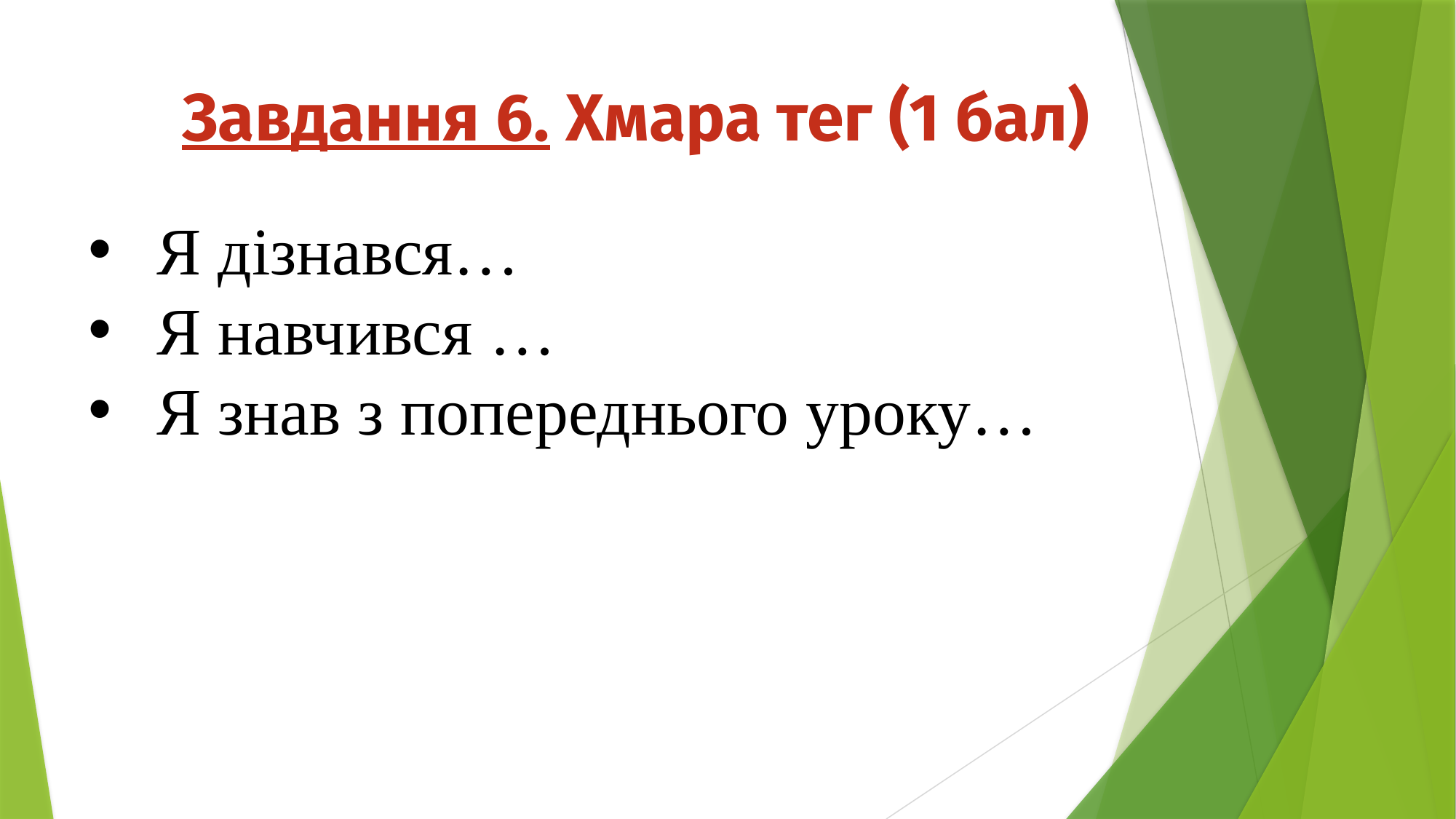

Завдання 6. Хмара тег (1 бал)
Я дізнався…
Я навчився …
Я знав з попереднього уроку…